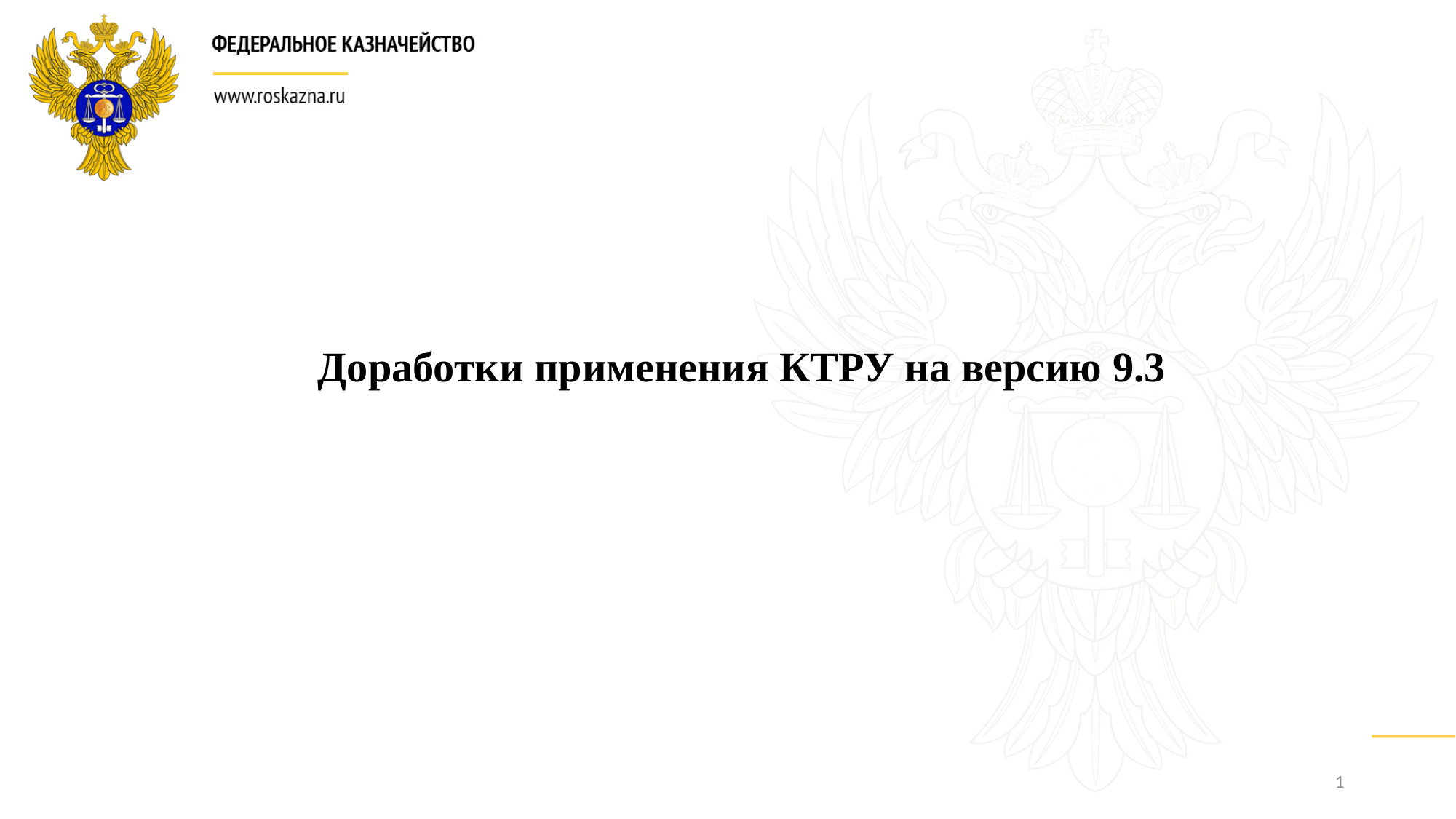

Доработки применения КТРУ на версию 9.3

1